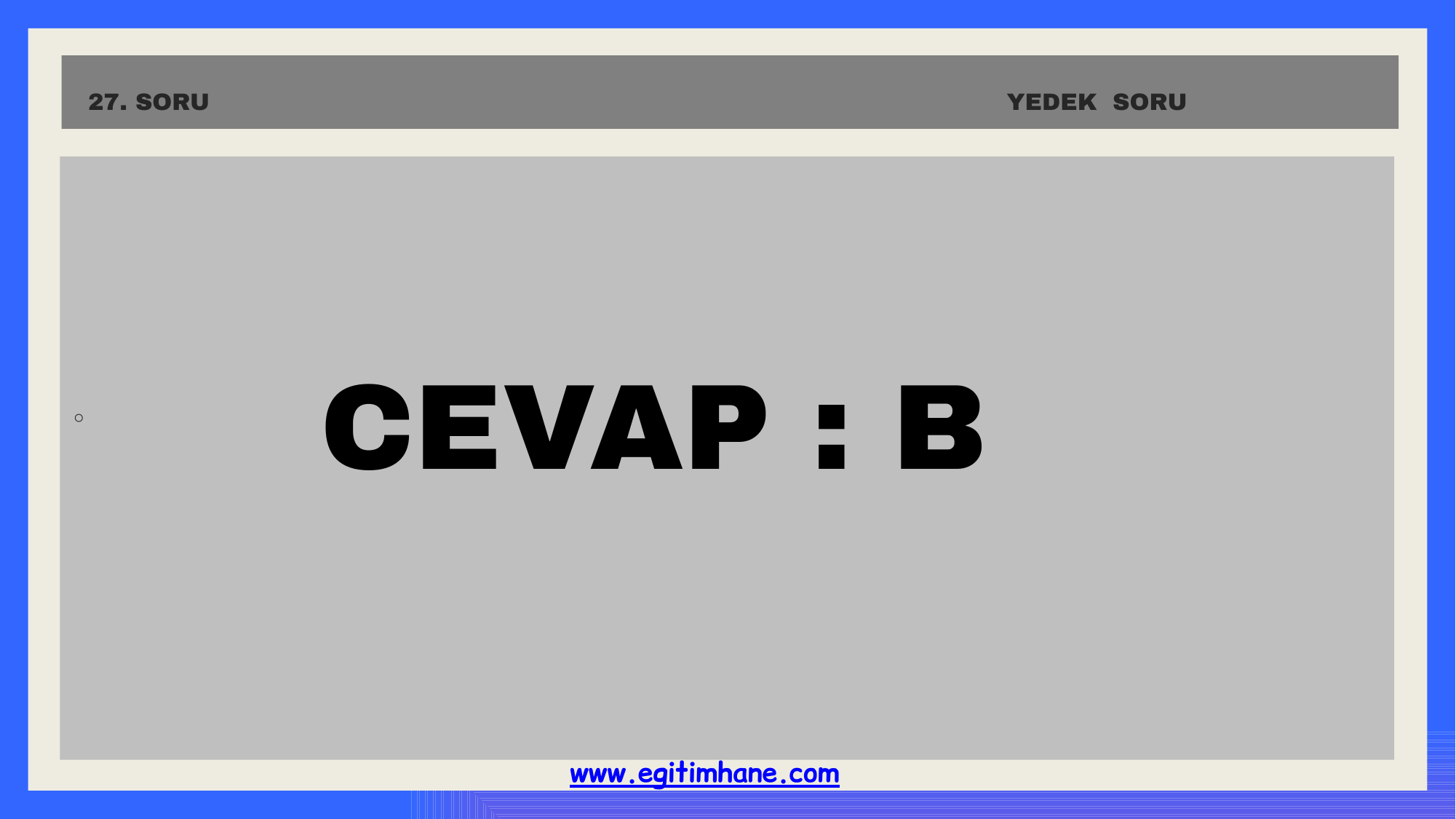

# 27. SORU                                                                                                      YEDEK  SORU

                         CEVAP : B

www.egitimhane.com